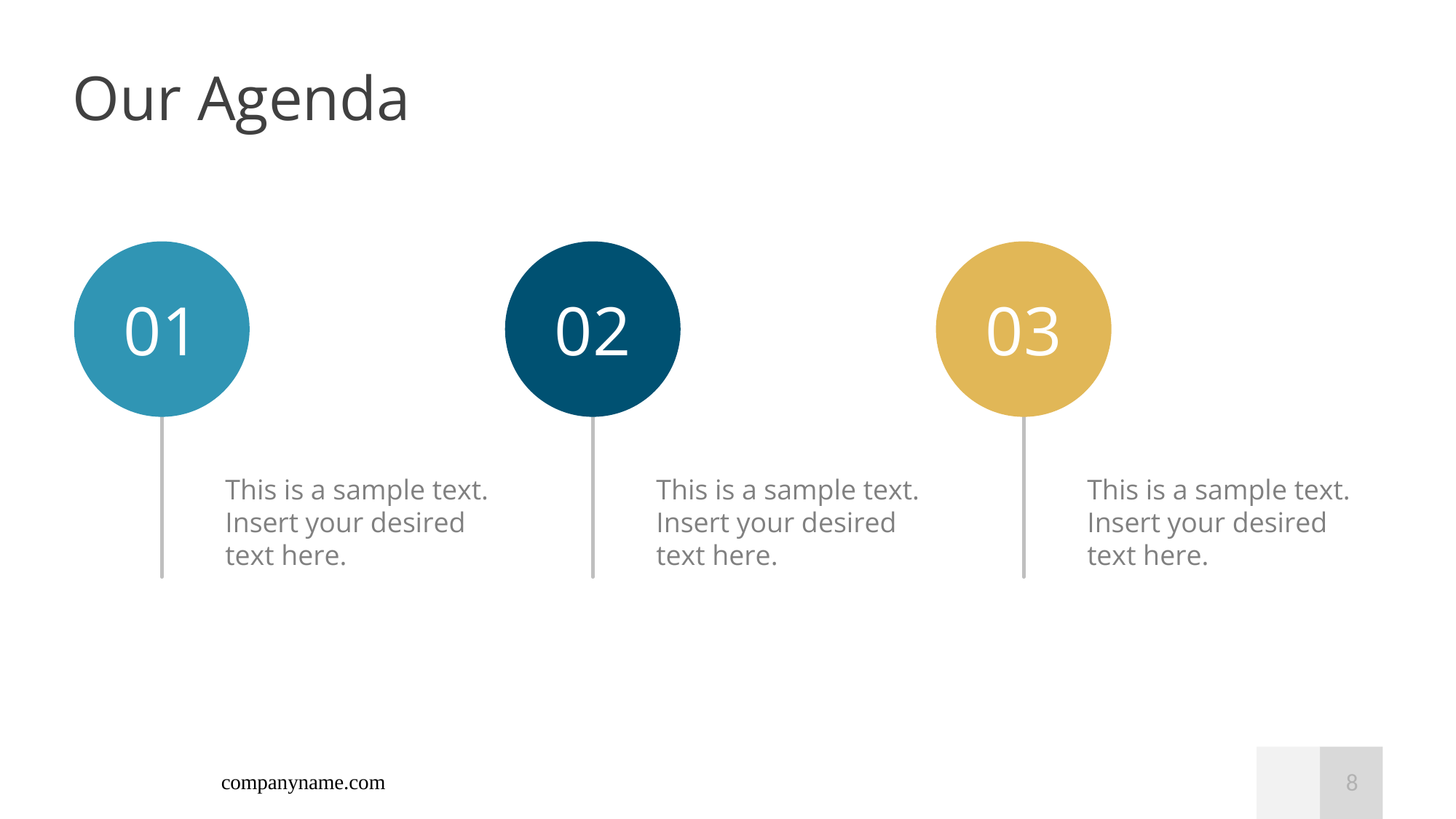

# Our Agenda
01
02
03
This is a sample text. Insert your desired text here.
This is a sample text. Insert your desired text here.
This is a sample text. Insert your desired text here.
companyname.com
8